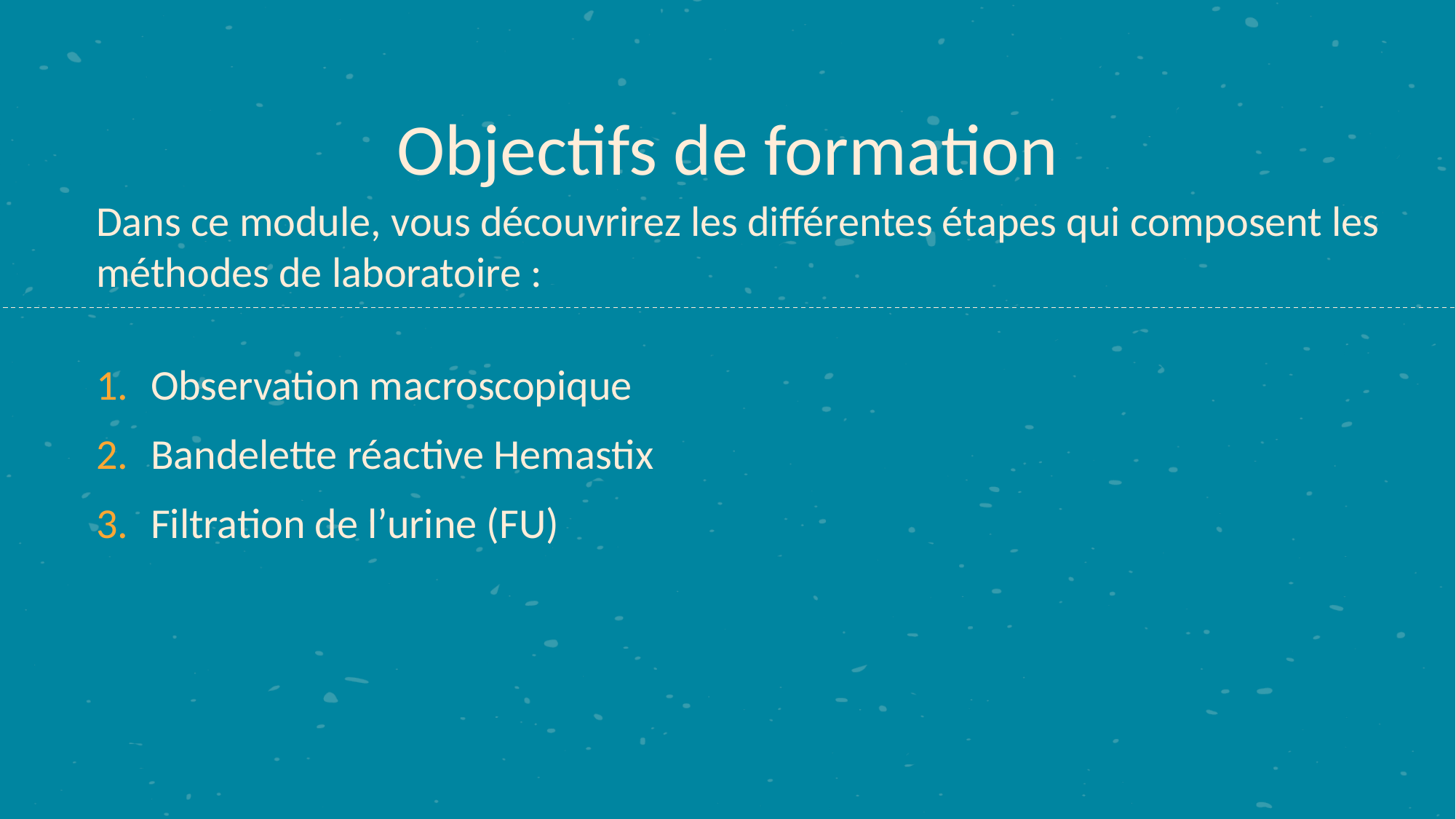

# Objectifs de formation
Dans ce module, vous découvrirez les différentes étapes qui composent les méthodes de laboratoire :

Observation macroscopique
Bandelette réactive Hemastix
Filtration de l’urine (FU)